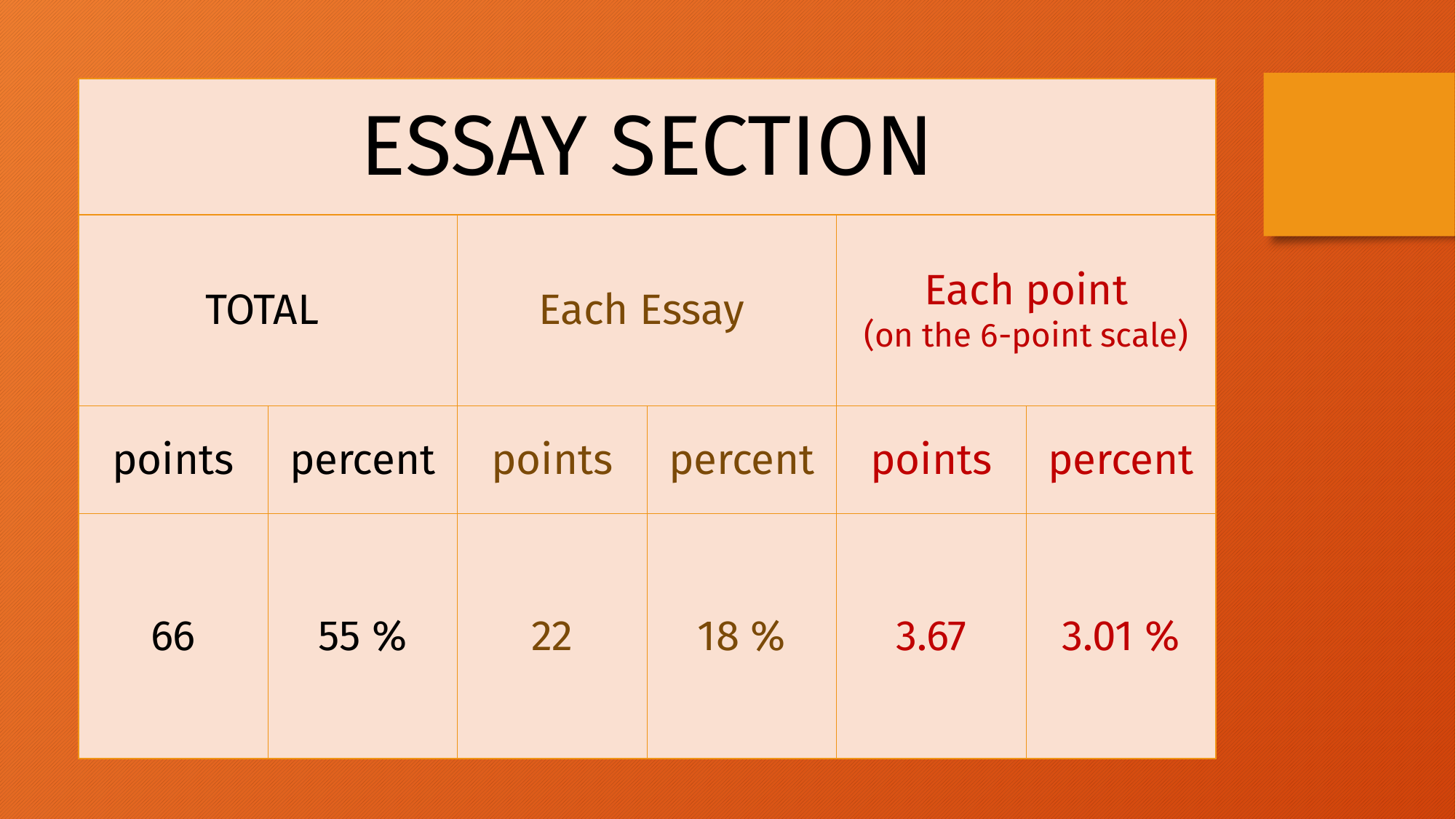

| Essay section |  |  |  |  |  |
| --- | --- | --- | --- | --- | --- |
| TOTAL |  | Each Essay |  | Each point (on the 6-point scale) |  |
| points | percent | points | percent | points | percent |
| 66 | 55 % | 22 | 18 % | 3.67 | 3.01 % |